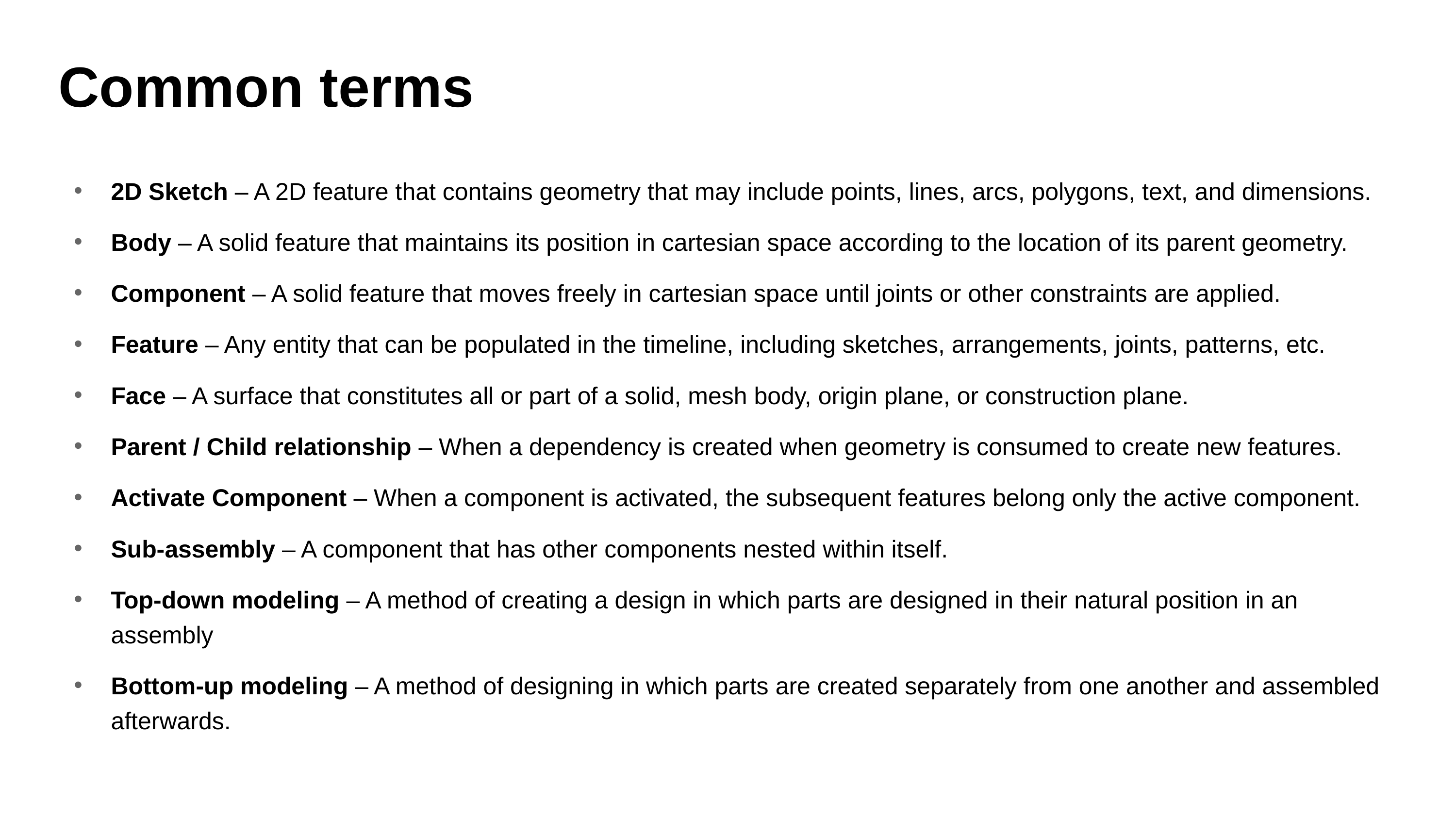

# Common terms
2D Sketch – A 2D feature that contains geometry that may include points, lines, arcs, polygons, text, and dimensions.
Body – A solid feature that maintains its position in cartesian space according to the location of its parent geometry.
Component – A solid feature that moves freely in cartesian space until joints or other constraints are applied.
Feature – Any entity that can be populated in the timeline, including sketches, arrangements, joints, patterns, etc.
Face – A surface that constitutes all or part of a solid, mesh body, origin plane, or construction plane.
Parent / Child relationship – When a dependency is created when geometry is consumed to create new features.
Activate Component – When a component is activated, the subsequent features belong only the active component.
Sub-assembly – A component that has other components nested within itself.
Top-down modeling – A method of creating a design in which parts are designed in their natural position in an assembly
Bottom-up modeling – A method of designing in which parts are created separately from one another and assembled afterwards.